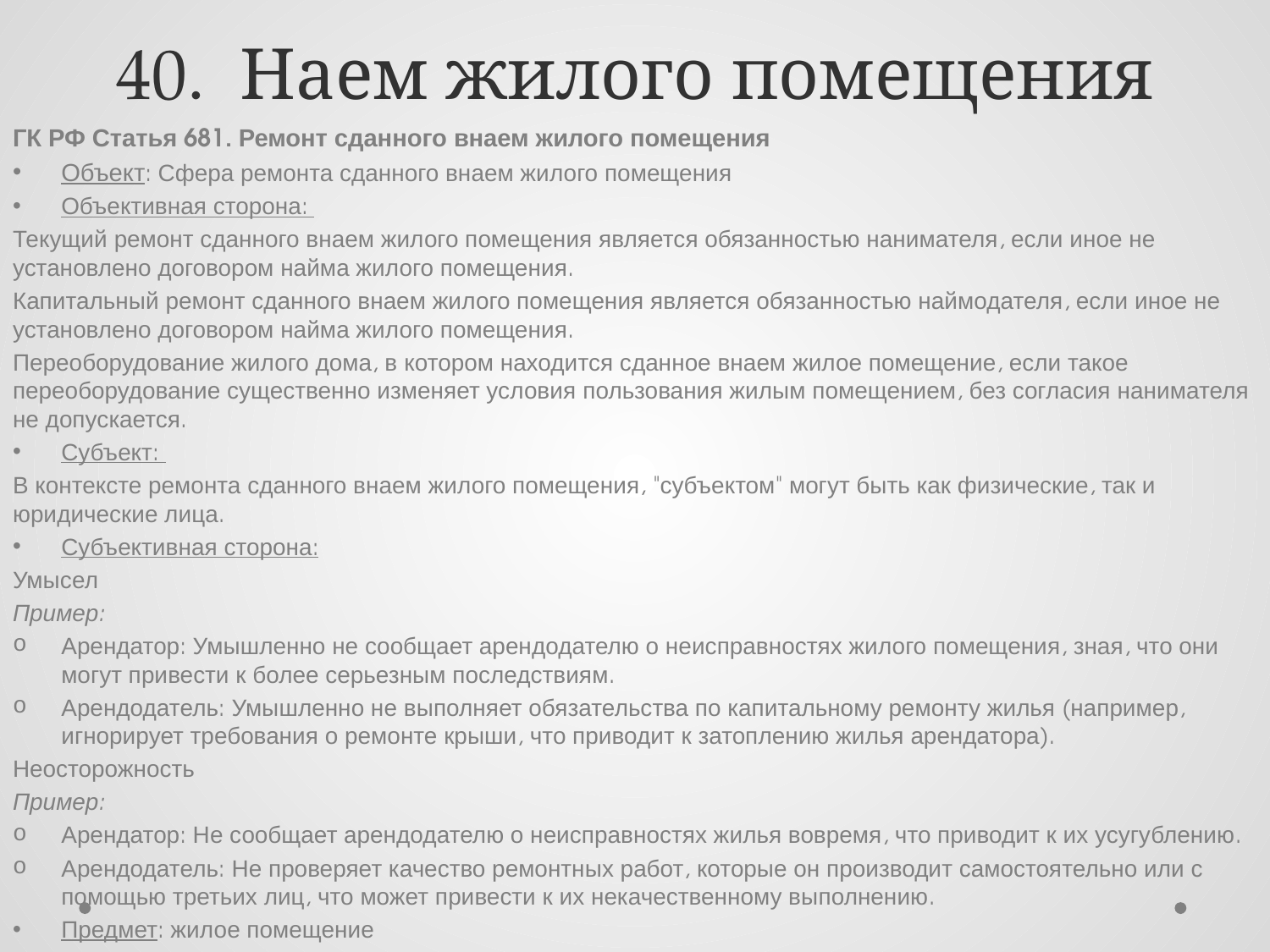

# 40.  Наем жилого помещения
ГК РФ Статья 681. Ремонт сданного внаем жилого помещения
Объект: Сфера ремонта сданного внаем жилого помещения
Объективная сторона:
Текущий ремонт сданного внаем жилого помещения является обязанностью нанимателя, если иное не установлено договором найма жилого помещения.
Капитальный ремонт сданного внаем жилого помещения является обязанностью наймодателя, если иное не установлено договором найма жилого помещения.
Переоборудование жилого дома, в котором находится сданное внаем жилое помещение, если такое переоборудование существенно изменяет условия пользования жилым помещением, без согласия нанимателя не допускается.
Субъект:
В контексте ремонта сданного внаем жилого помещения, "субъектом" могут быть как физические, так и юридические лица.
Субъективная сторона:
Умысел
Пример:
Арендатор: Умышленно не сообщает арендодателю о неисправностях жилого помещения, зная, что они могут привести к более серьезным последствиям.
Арендодатель: Умышленно не выполняет обязательства по капитальному ремонту жилья (например, игнорирует требования о ремонте крыши, что приводит к затоплению жилья арендатора).
Неосторожность
Пример:
Арендатор: Не сообщает арендодателю о неисправностях жилья вовремя, что приводит к их усугублению.
Арендодатель: Не проверяет качество ремонтных работ, которые он производит самостоятельно или с помощью третьих лиц, что может привести к их некачественному выполнению.
Предмет: жилое помещение